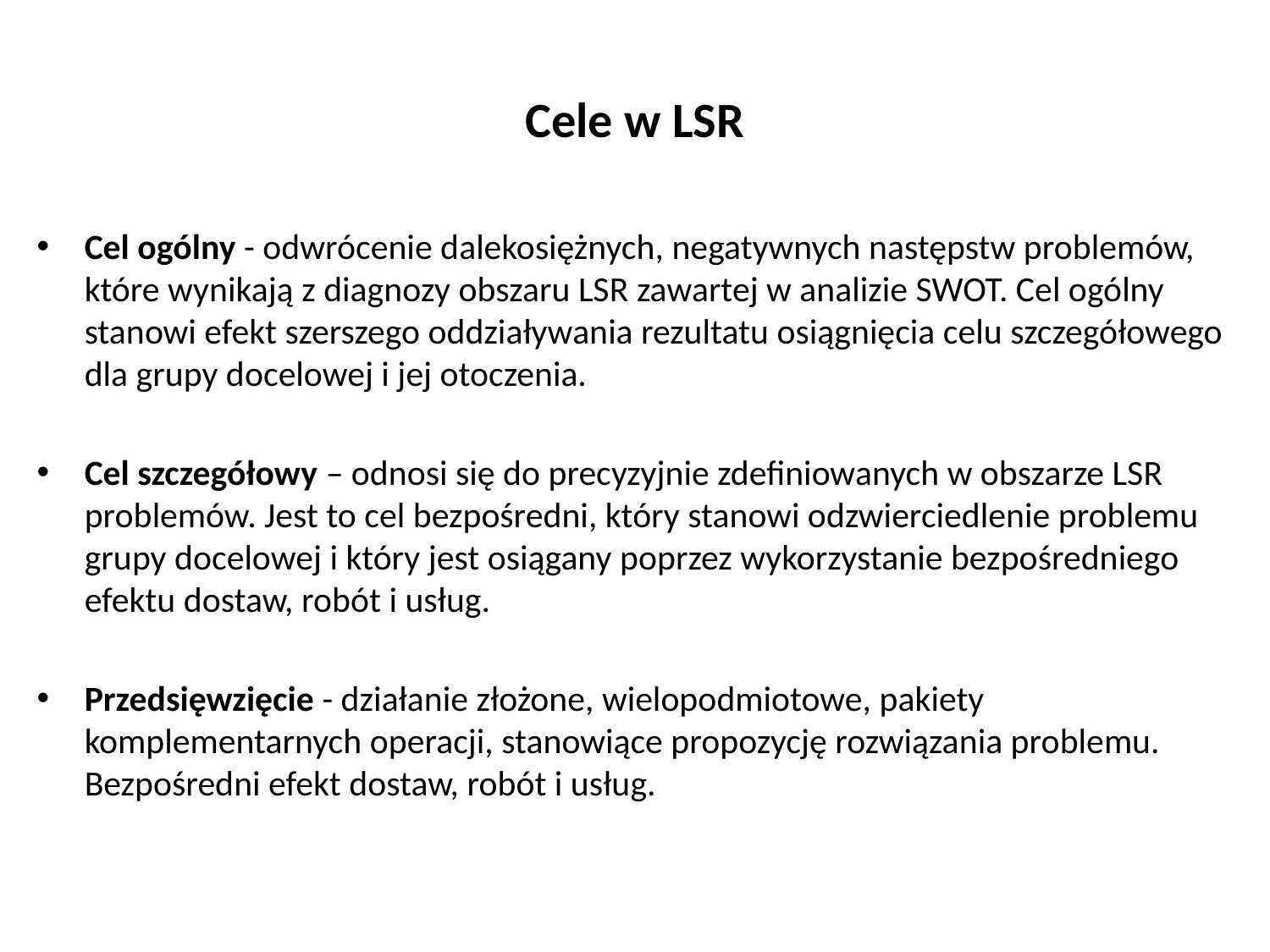

# Cele w LSR
Cel ogólny - odwrócenie dalekosiężnych, negatywnych następstw problemów, które wynikają z diagnozy obszaru LSR zawartej w analizie SWOT. Cel ogólny stanowi efekt szerszego oddziaływania rezultatu osiągnięcia celu szczegółowego dla grupy docelowej i jej otoczenia.

Cel szczegółowy – odnosi się do precyzyjnie zdefiniowanych w obszarze LSR problemów. Jest to cel bezpośredni, który stanowi odzwierciedlenie problemu grupy docelowej i który jest osiągany poprzez wykorzystanie bezpośredniego efektu dostaw, robót i usług.

Przedsięwzięcie - działanie złożone, wielopodmiotowe, pakiety komplementarnych operacji, stanowiące propozycję rozwiązania problemu. Bezpośredni efekt dostaw, robót i usług.